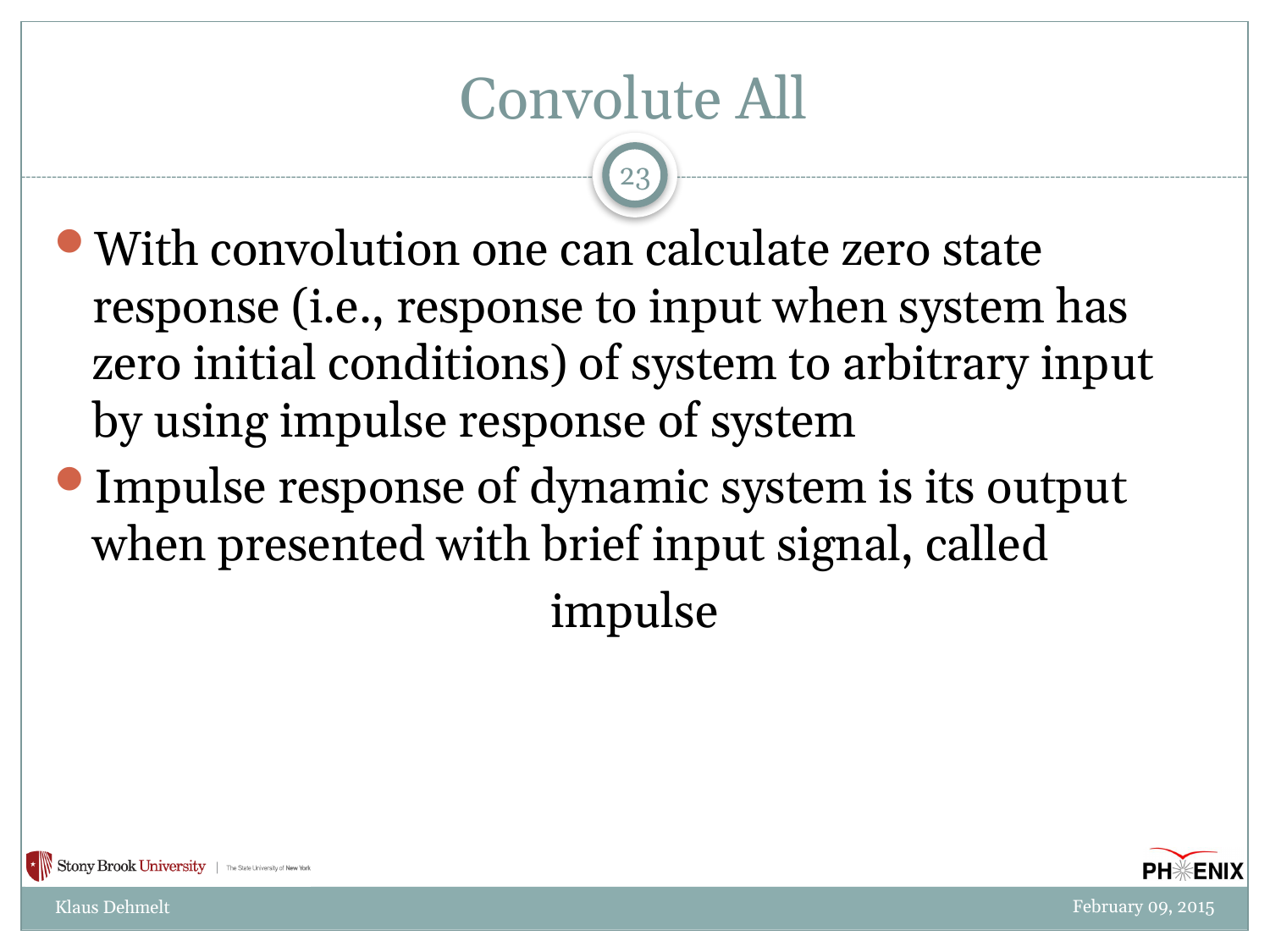

# Convolute All
23
With convolution one can calculate zero state response (i.e., response to input when system has zero initial conditions) of system to arbitrary input by using impulse response of system
Impulse response of dynamic system is its output when presented with brief input signal, called
impulse
February 09, 2015
Klaus Dehmelt